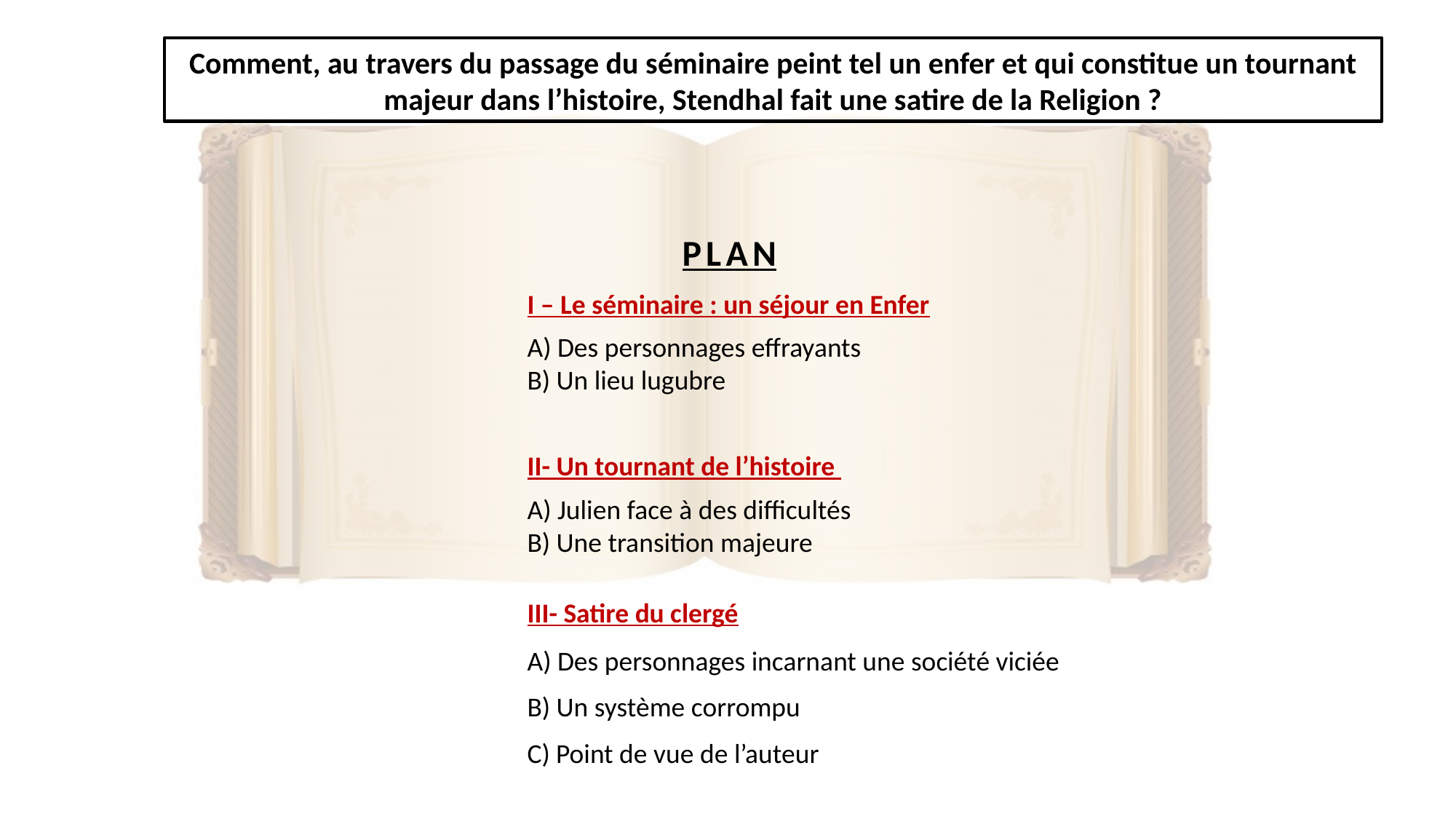

Comment, au travers du passage du séminaire peint tel un enfer et qui constitue un tournant majeur dans l’histoire, Stendhal fait une satire de la Religion ?
PLAN

I – Le séminaire : un séjour en Enfer
A) Des personnages effrayants
B) Un lieu lugubre

II- Un tournant de l’histoire
A) Julien face à des difficultés
B) Une transition majeure

III- Satire du clergé
A) Des personnages incarnant une société viciée
B) Un système corrompu
C) Point de vue de l’auteur